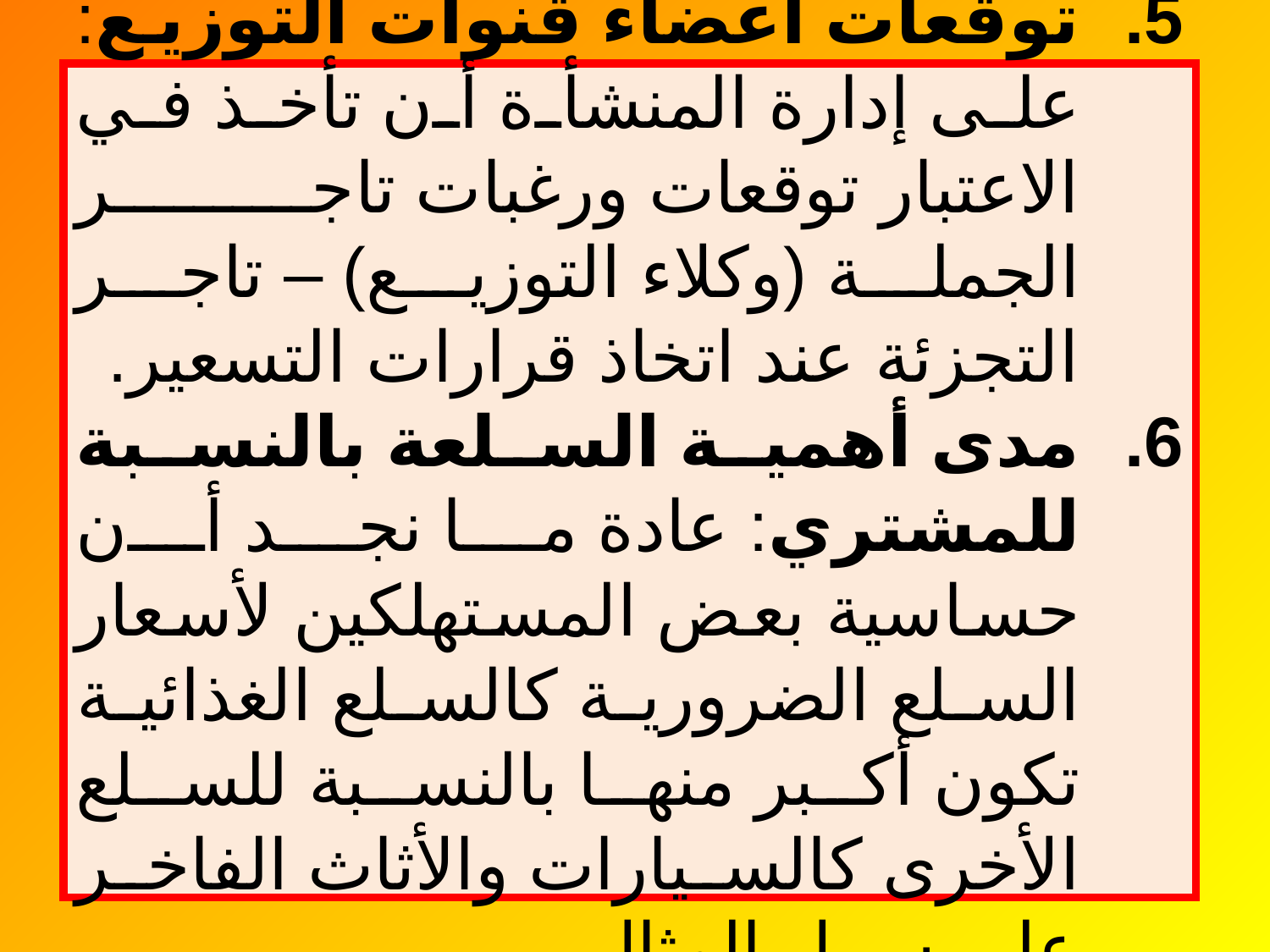

توقعات أعضاء قنوات التوزيع: على إدارة المنشأة أن تأخذ في الاعتبار توقعات ورغبات تاجر الجملة (وكلاء التوزيع) – تاجر التجزئة عند اتخاذ قرارات التسعير.
مدى أهمية السلعة بالنسبة للمشتري: عادة ما نجد أن حساسية بعض المستهلكين لأسعار السلع الضرورية كالسلع الغذائية تكون أكبر منها بالنسبة للسلع الأخرى كالسيارات والأثاث الفاخر على سبيل المثال.